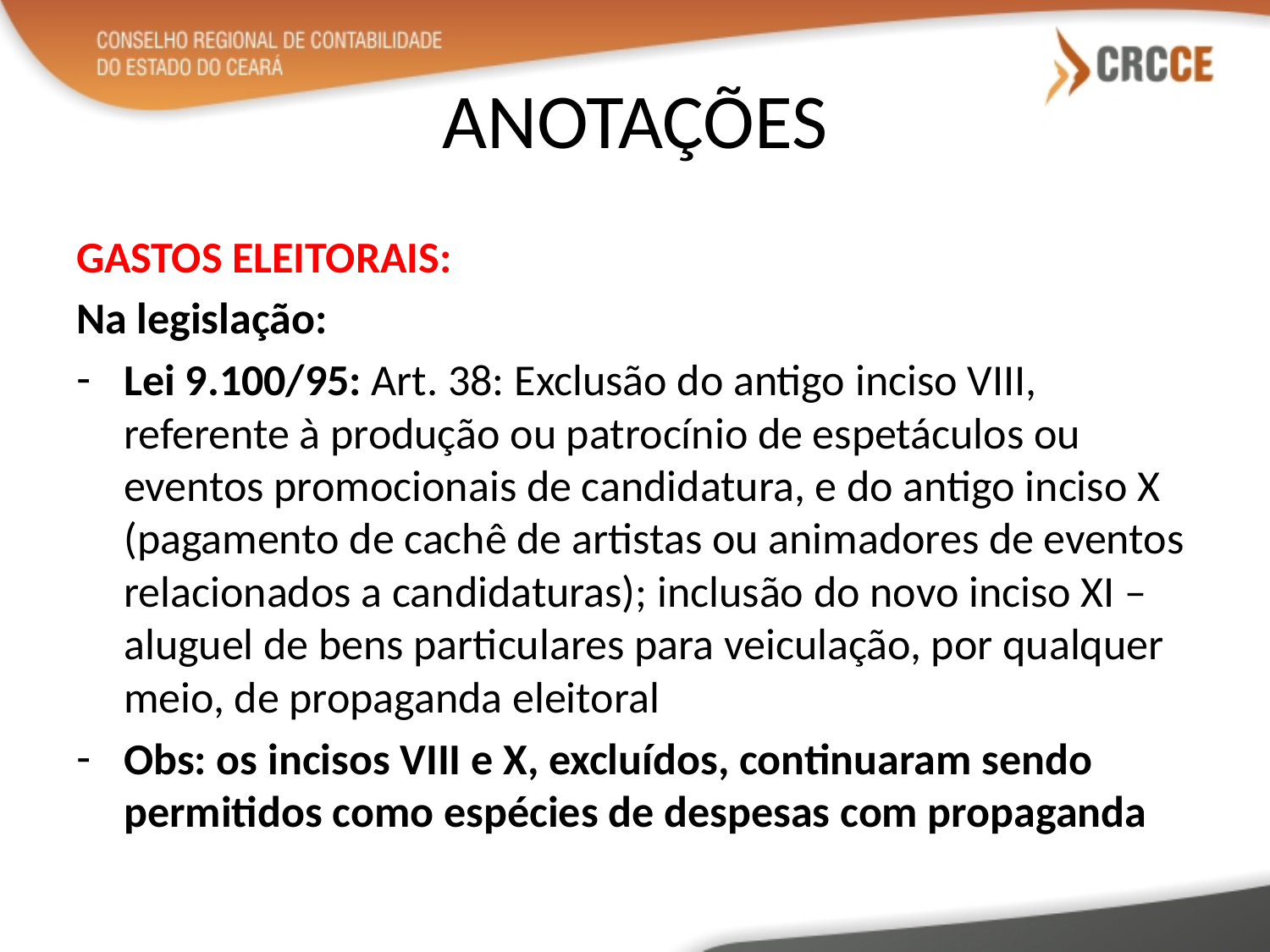

# ANOTAÇÕES
GASTOS ELEITORAIS:
Na legislação:
Lei 9.100/95: Art. 38: Exclusão do antigo inciso VIII, referente à produção ou patrocínio de espetáculos ou eventos promocionais de candidatura, e do antigo inciso X (pagamento de cachê de artistas ou animadores de eventos relacionados a candidaturas); inclusão do novo inciso XI – aluguel de bens particulares para veiculação, por qualquer meio, de propaganda eleitoral
Obs: os incisos VIII e X, excluídos, continuaram sendo permitidos como espécies de despesas com propaganda